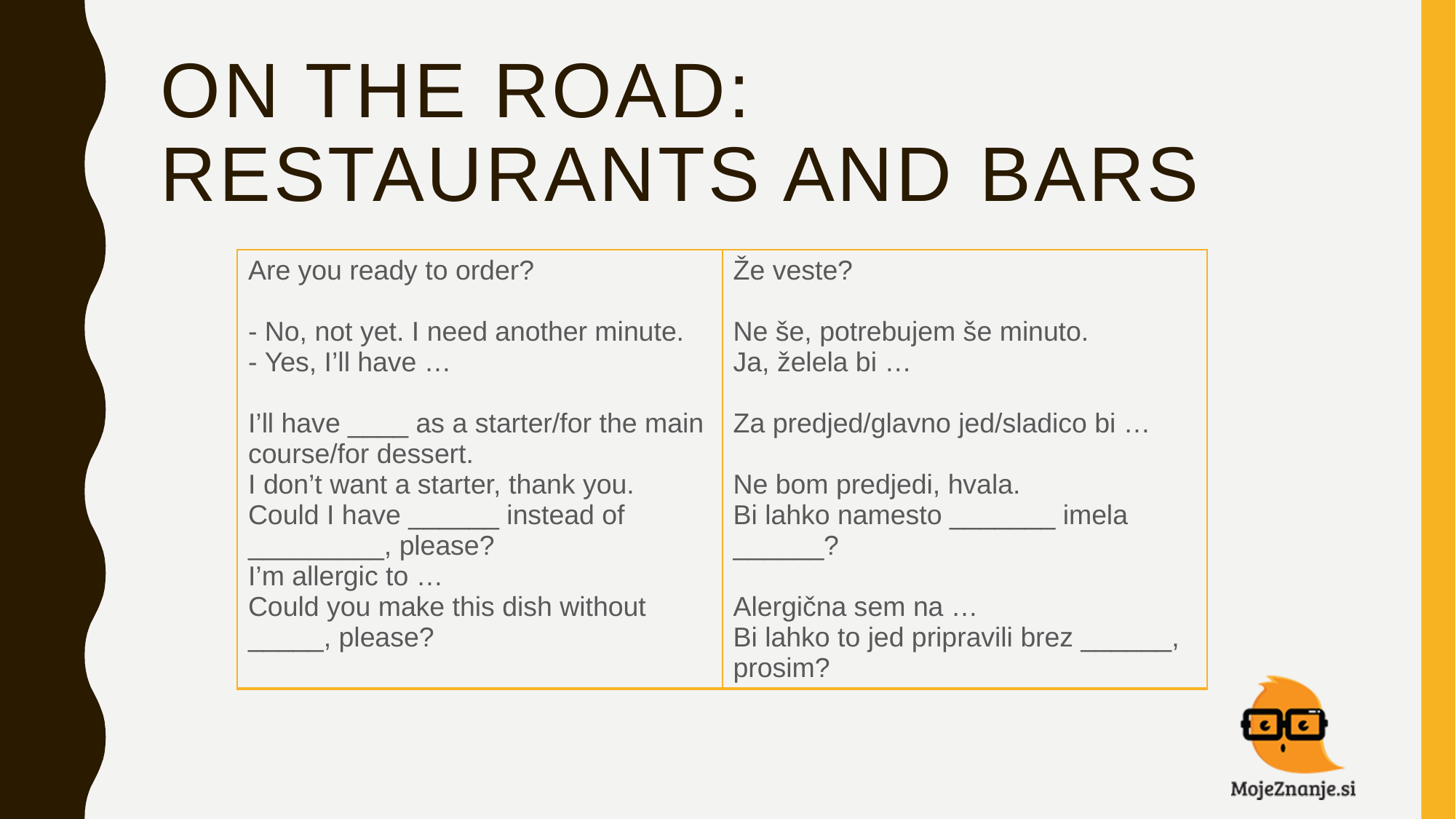

# ON THE ROAD: RESTAURANTS AND BARS
| Are you ready to order? - No, not yet. I need another minute. - Yes, I’ll have … I’ll have \_\_\_\_ as a starter/for the main course/for dessert. I don’t want a starter, thank you. Could I have \_\_\_\_\_\_ instead of \_\_\_\_\_\_\_\_\_, please? I’m allergic to … Could you make this dish without \_\_\_\_\_, please? | Že veste? Ne še, potrebujem še minuto. Ja, želela bi … Za predjed/glavno jed/sladico bi … Ne bom predjedi, hvala. Bi lahko namesto \_\_\_\_\_\_\_ imela \_\_\_\_\_\_? Alergična sem na … Bi lahko to jed pripravili brez \_\_\_\_\_\_, prosim? |
| --- | --- |